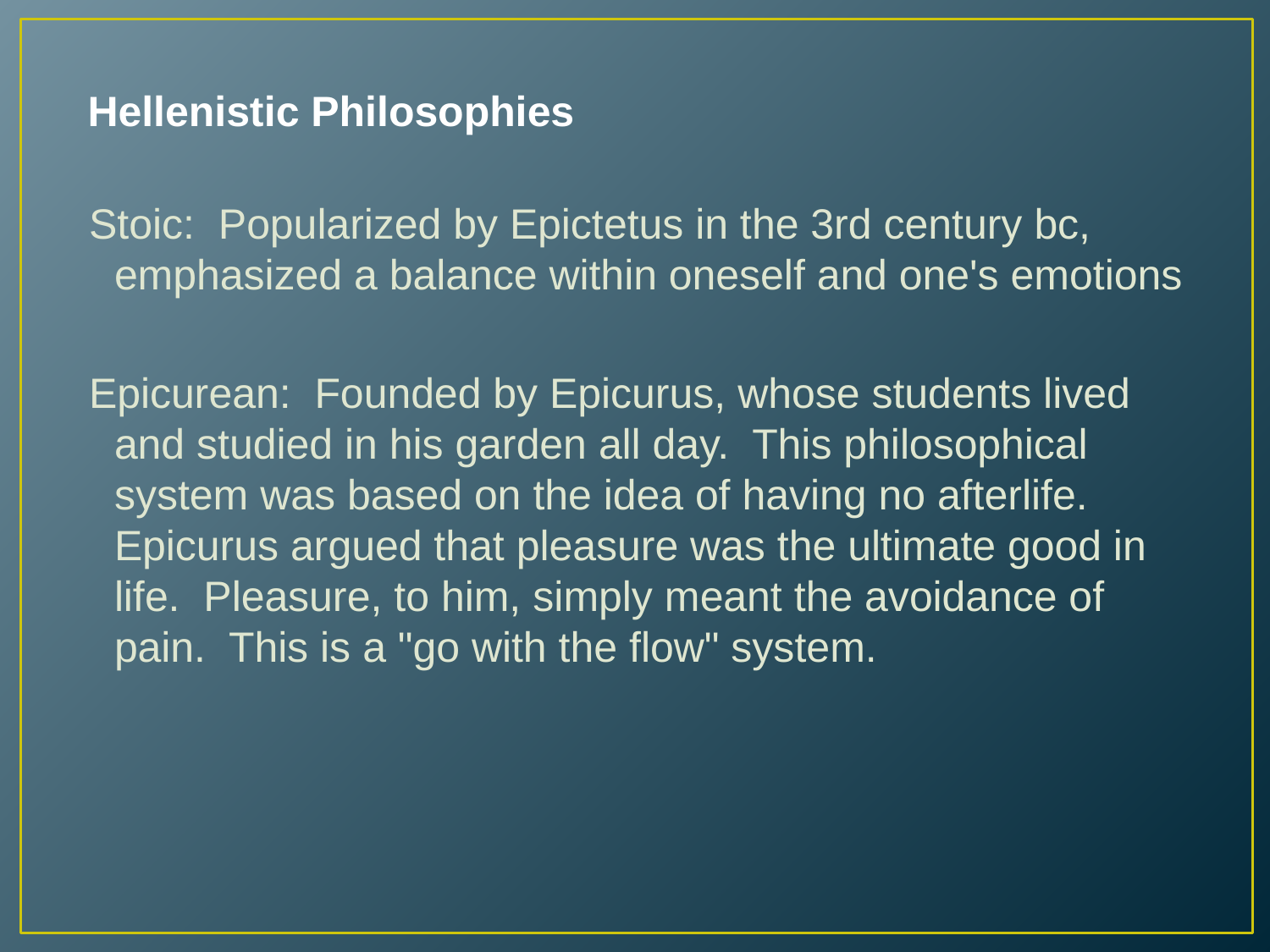

# Hellenistic Philosophies
Stoic:  Popularized by Epictetus in the 3rd century bc, emphasized a balance within oneself and one's emotions

Epicurean:  Founded by Epicurus, whose students lived and studied in his garden all day.  This philosophical system was based on the idea of having no afterlife.  Epicurus argued that pleasure was the ultimate good in life.  Pleasure, to him, simply meant the avoidance of pain.  This is a "go with the flow" system.